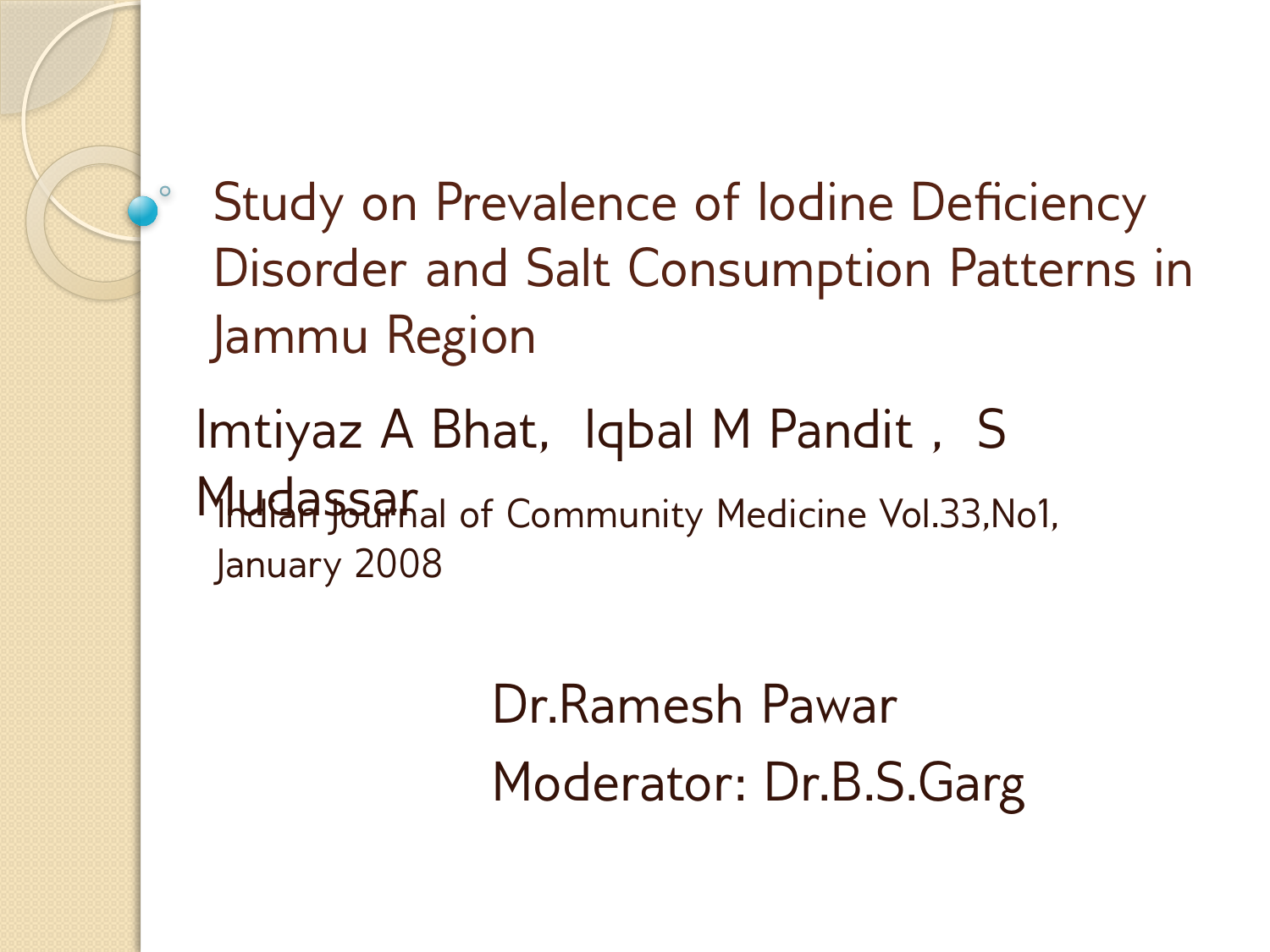

# Study on Prevalence of Iodine Deficiency Disorder and Salt Consumption Patterns in Jammu Region
Imtiyaz A Bhat,  Iqbal M Pandit ,  S Mudassar
Indian Journal of Community Medicine Vol.33,No1, January 2008
Dr.Ramesh Pawar
Moderator: Dr.B.S.Garg